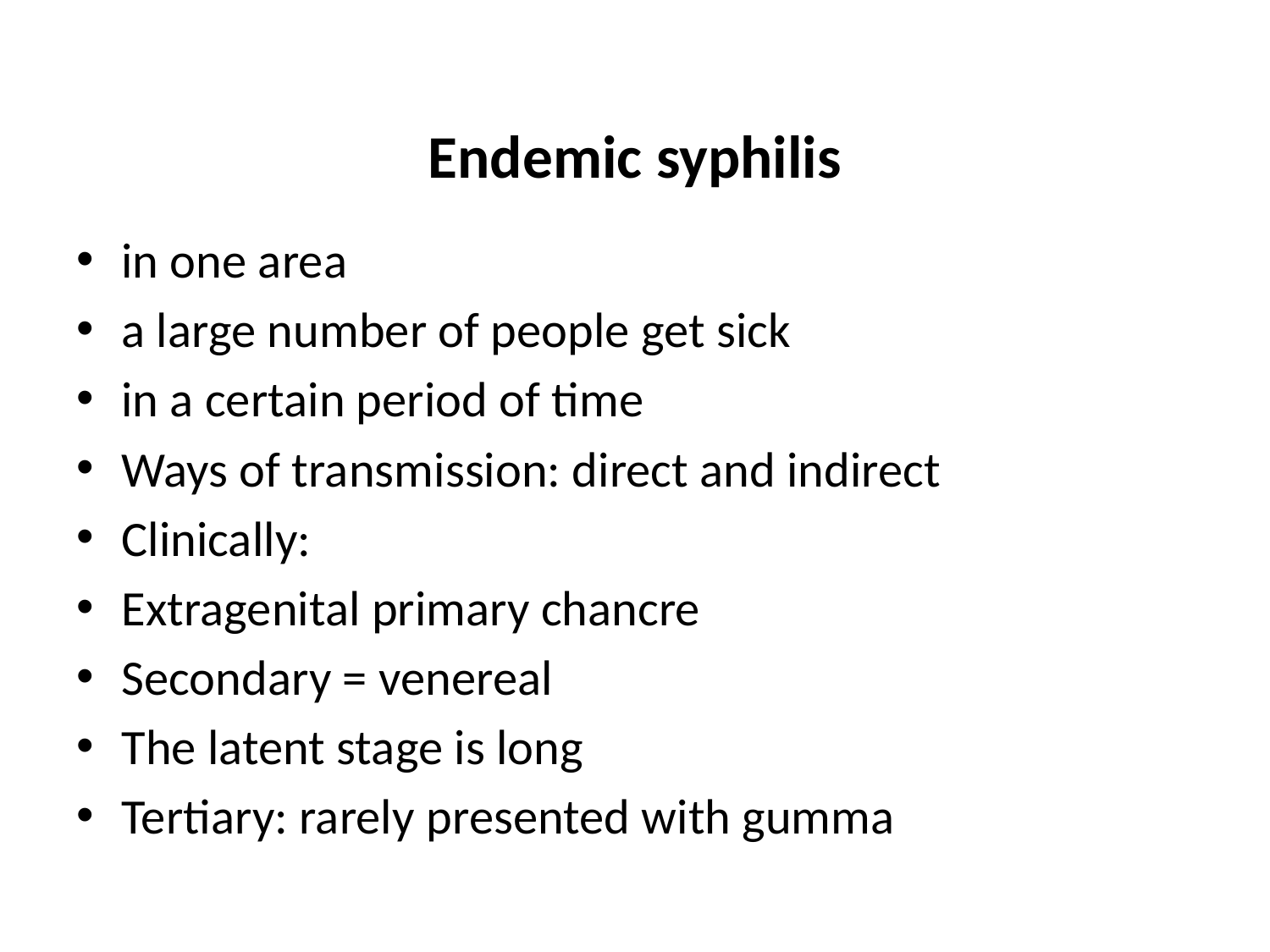

# Endemic syphilis
in one area
a large number of people get sick
in a certain period of time
Ways of transmission: direct and indirect
Clinically:
Extragenital primary chancre
Secondary = venereal
The latent stage is long
Tertiary: rarely presented with gumma